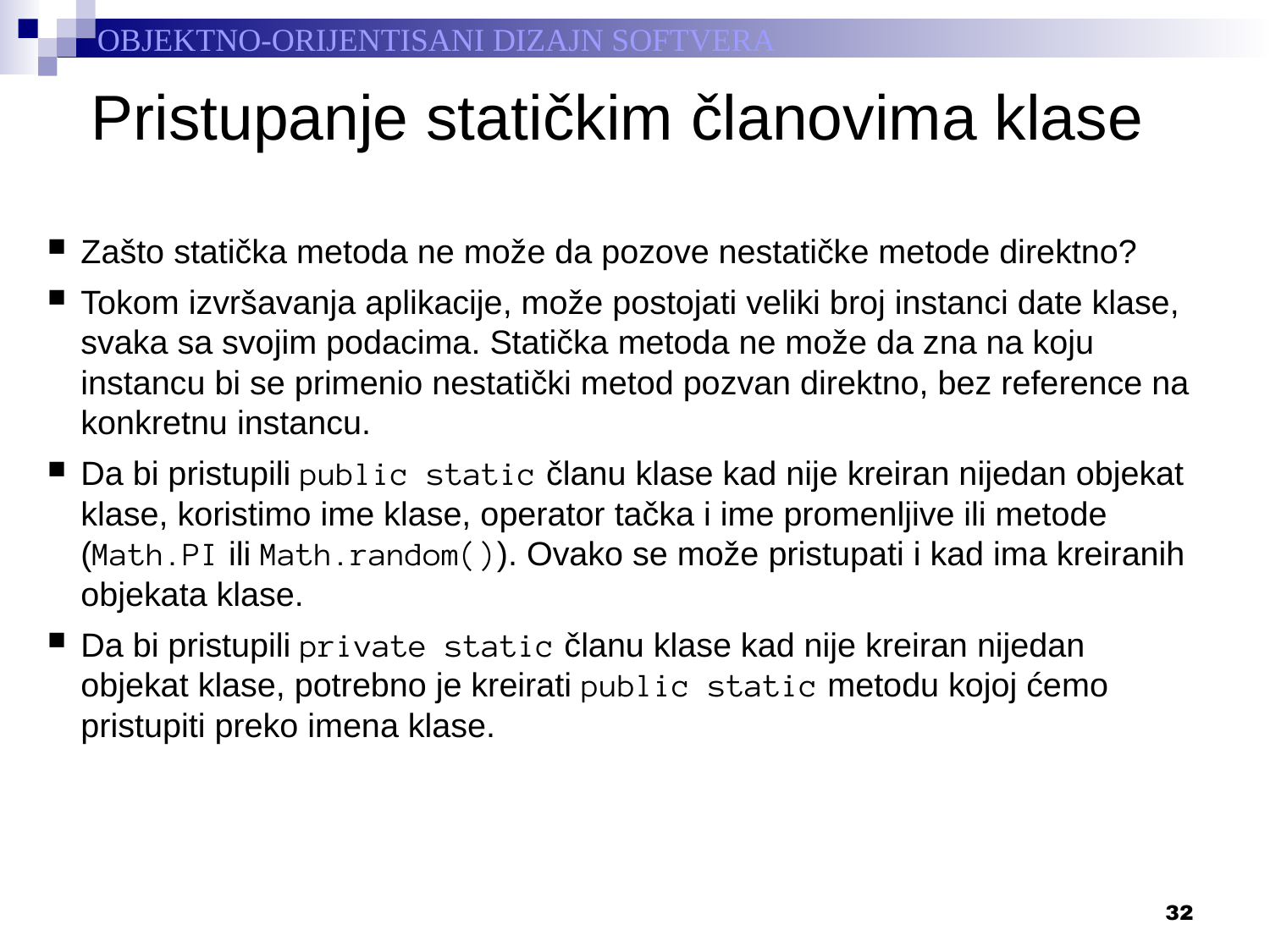

# Pristupanje statičkim članovima klase
Zašto statička metoda ne može da pozove nestatičke metode direktno?
Tokom izvršavanja aplikacije, može postojati veliki broj instanci date klase, svaka sa svojim podacima. Statička metoda ne može da zna na koju instancu bi se primenio nestatički metod pozvan direktno, bez reference na konkretnu instancu.
Da bi pristupili public static članu klase kad nije kreiran nijedan objekat klase, koristimo ime klase, operator tačka i ime promenljive ili metode (Math.PI ili Math.random()). Ovako se može pristupati i kad ima kreiranih objekata klase.
Da bi pristupili private static članu klase kad nije kreiran nijedan objekat klase, potrebno je kreirati public static metodu kojoj ćemo pristupiti preko imena klase.
32